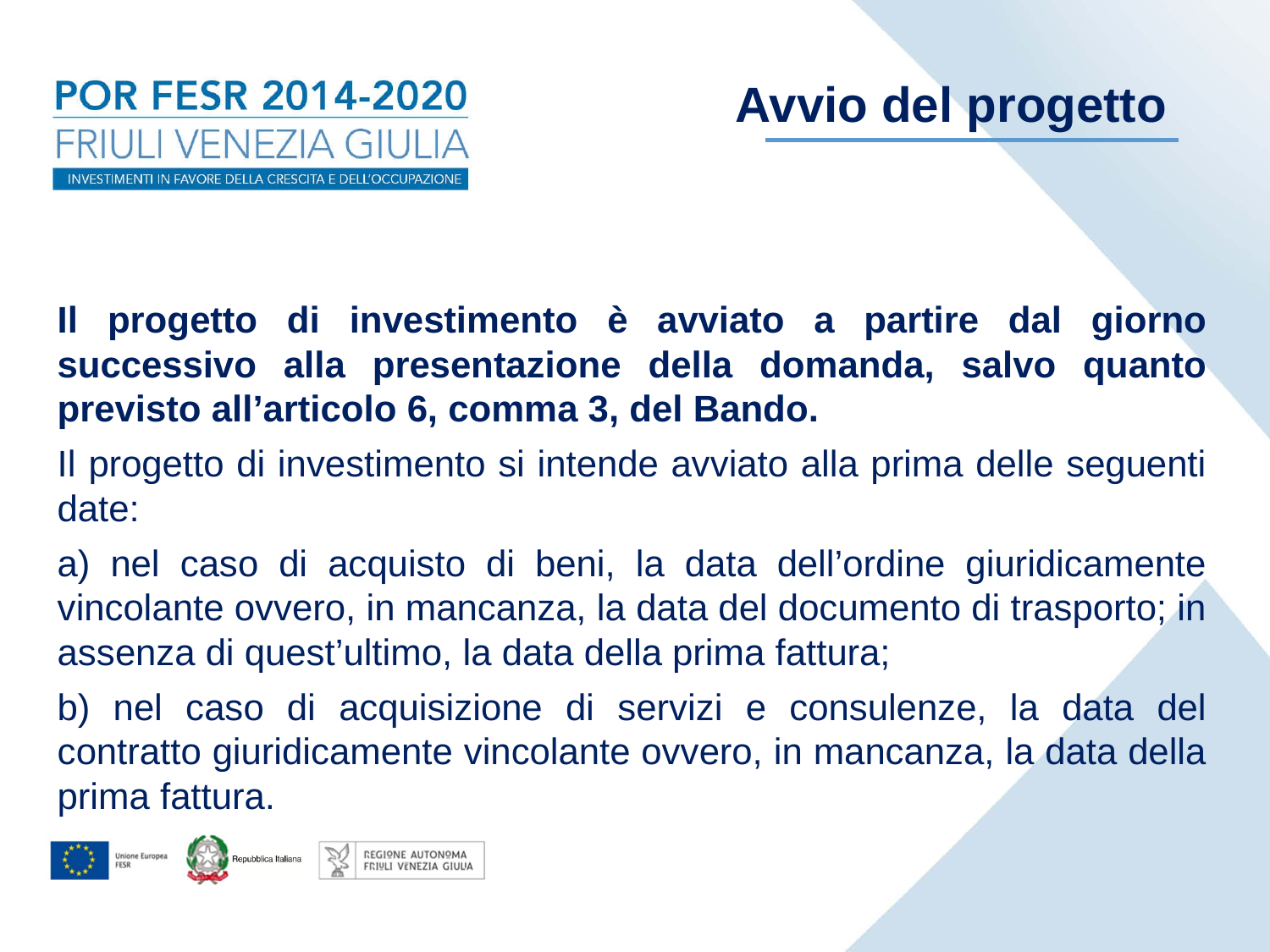

Avvio del progetto
Il progetto di investimento è avviato a partire dal giorno successivo alla presentazione della domanda, salvo quanto previsto all’articolo 6, comma 3, del Bando.
Il progetto di investimento si intende avviato alla prima delle seguenti date:
a) nel caso di acquisto di beni, la data dell’ordine giuridicamente vincolante ovvero, in mancanza, la data del documento di trasporto; in assenza di quest’ultimo, la data della prima fattura;
b) nel caso di acquisizione di servizi e consulenze, la data del contratto giuridicamente vincolante ovvero, in mancanza, la data della prima fattura.